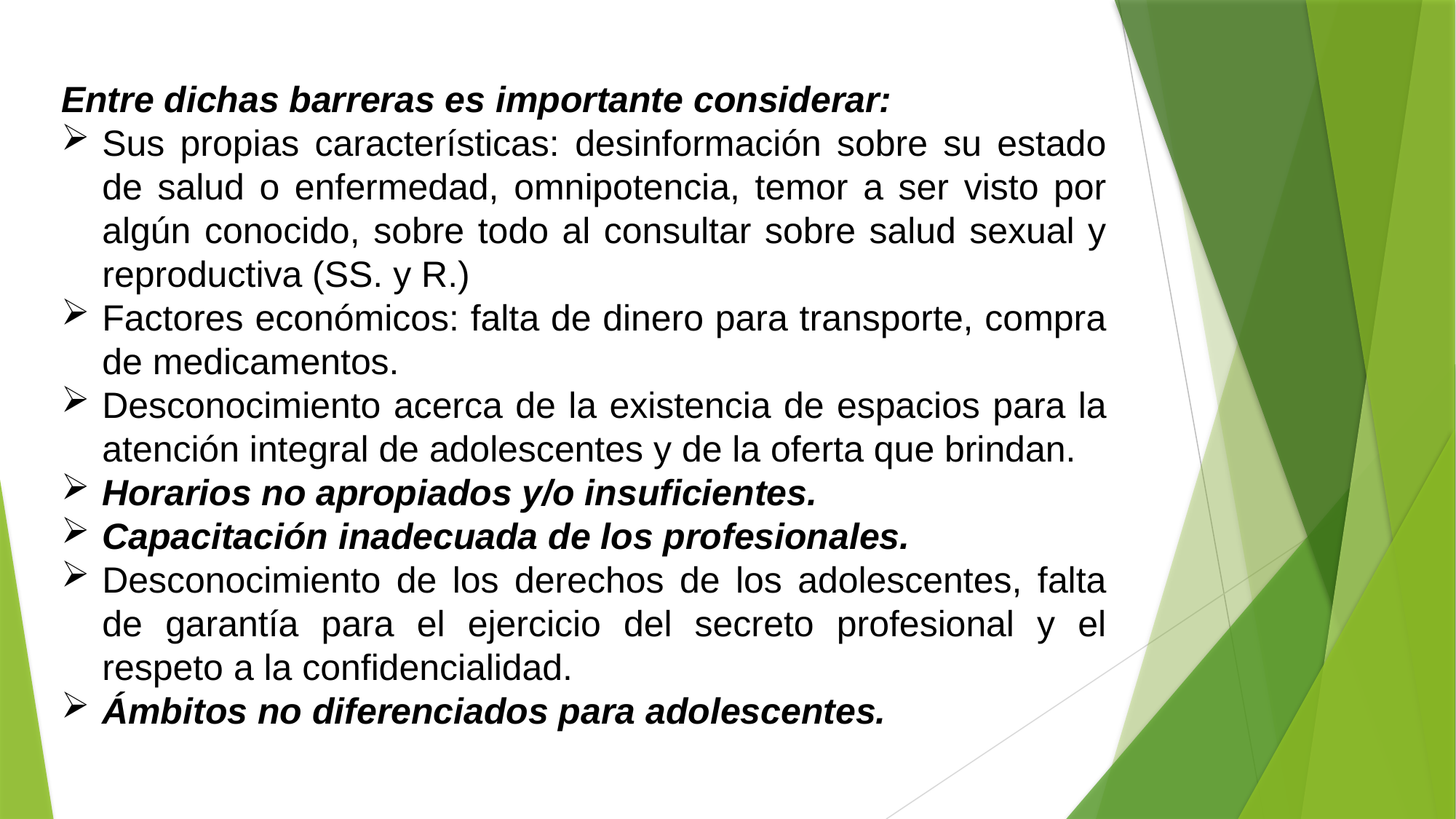

Entre dichas barreras es importante considerar:
Sus propias características: desinformación sobre su estado de salud o enfermedad, omnipotencia, temor a ser visto por algún conocido, sobre todo al consultar sobre salud sexual y reproductiva (SS. y R.)
Factores económicos: falta de dinero para transporte, compra de medicamentos.
Desconocimiento acerca de la existencia de espacios para la atención integral de adolescentes y de la oferta que brindan.
Horarios no apropiados y/o insuficientes.
Capacitación inadecuada de los profesionales.
Desconocimiento de los derechos de los adolescentes, falta de garantía para el ejercicio del secreto profesional y el respeto a la confidencialidad.
Ámbitos no diferenciados para adolescentes.